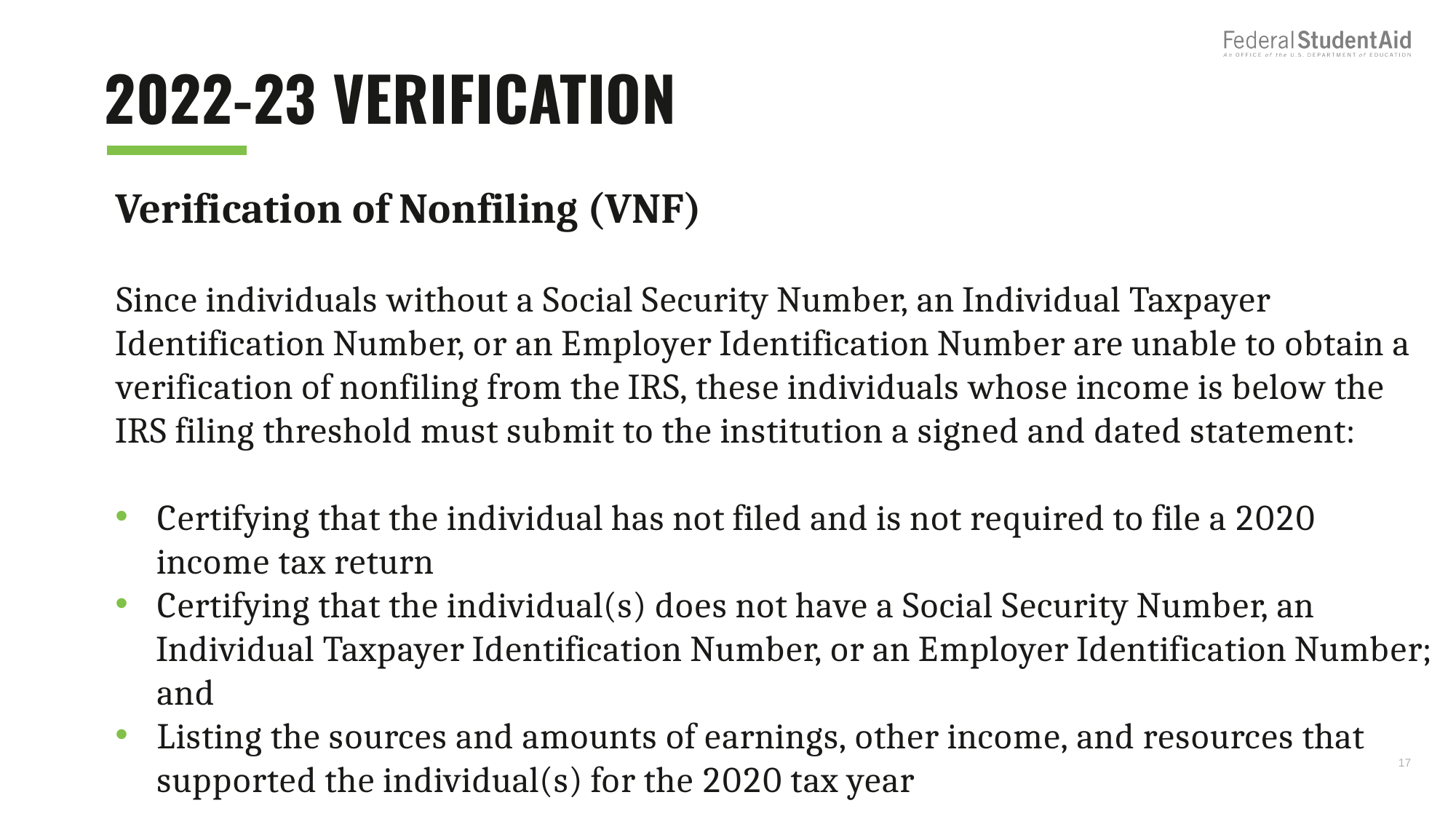

# 2022-23 Verification
Verification of Nonfiling (VNF)

Since individuals without a Social Security Number, an Individual Taxpayer Identification Number, or an Employer Identification Number are unable to obtain a verification of nonfiling from the IRS, these individuals whose income is below the IRS filing threshold must submit to the institution a signed and dated statement:

Certifying that the individual has not filed and is not required to file a 2020 income tax return
Certifying that the individual(s) does not have a Social Security Number, an Individual Taxpayer Identification Number, or an Employer Identification Number; and
Listing the sources and amounts of earnings, other income, and resources that supported the individual(s) for the 2020 tax year
17